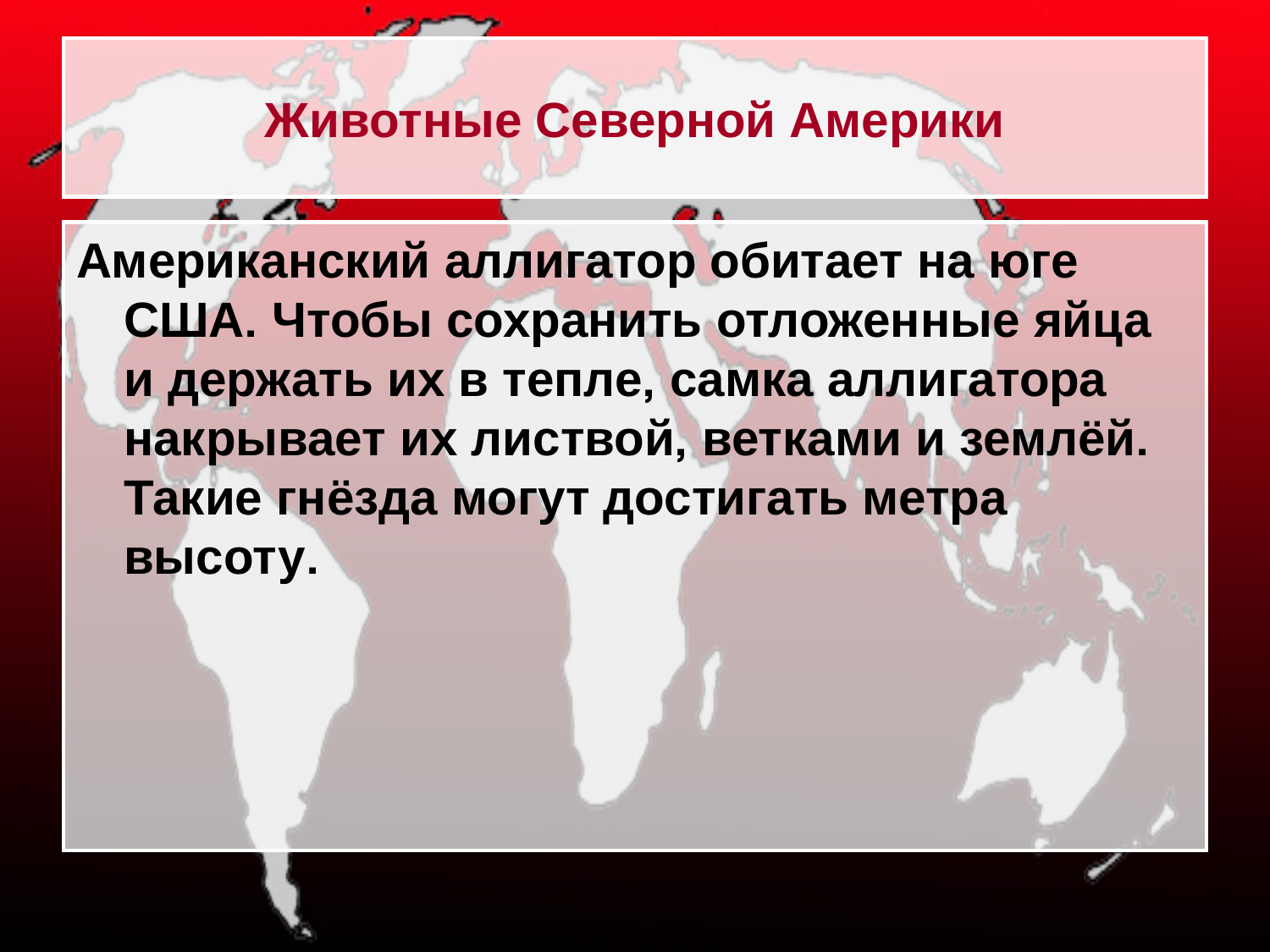

# Животные Северной Америки
Американский аллигатор обитает на юге США. Чтобы сохранить отложенные яйца и держать их в тепле, самка аллигатора накрывает их листвой, ветками и землёй. Такие гнёзда могут достигать метра высоту.